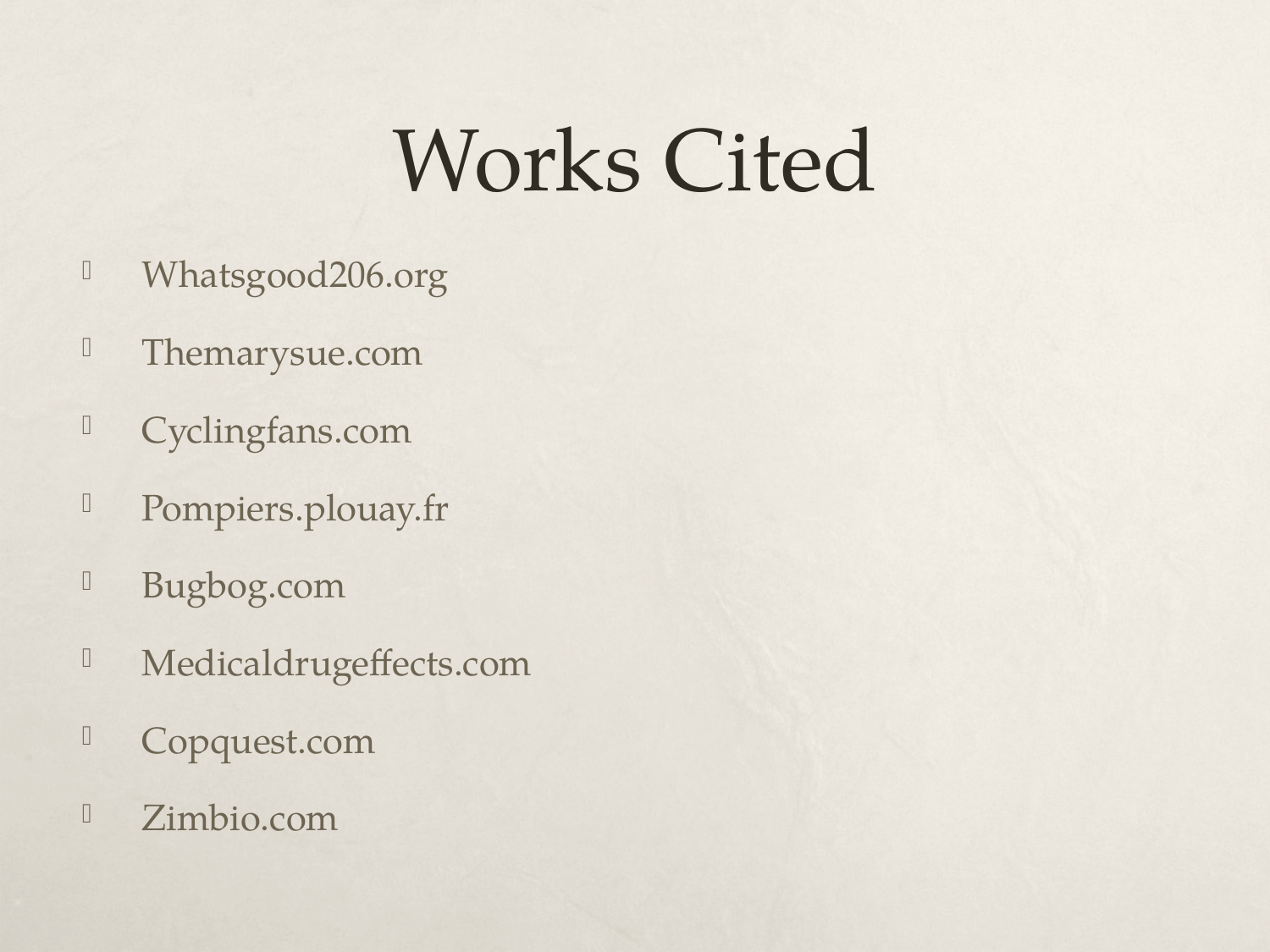

# Works Cited
Whatsgood206.org
Themarysue.com
Cyclingfans.com
Pompiers.plouay.fr
Bugbog.com
Medicaldrugeffects.com
Copquest.com
Zimbio.com